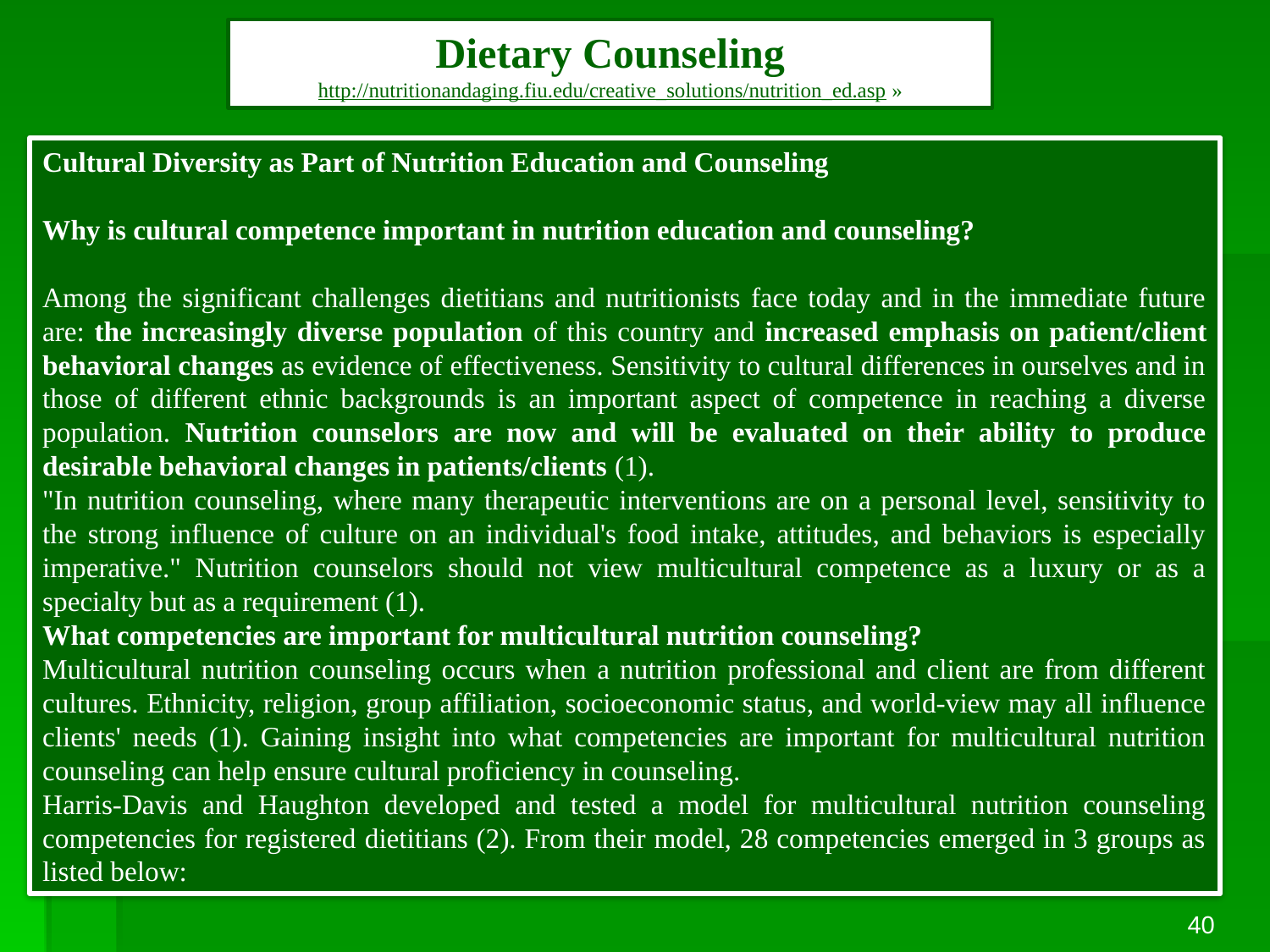

Dietary Counseling
http://nutritionandaging.fiu.edu/creative_solutions/nutrition_ed.asp »
Cultural Diversity as Part of Nutrition Education and Counseling

Why is cultural competence important in nutrition education and counseling?

Among the significant challenges dietitians and nutritionists face today and in the immediate future are: the increasingly diverse population of this country and increased emphasis on patient/client behavioral changes as evidence of effectiveness. Sensitivity to cultural differences in ourselves and in those of different ethnic backgrounds is an important aspect of competence in reaching a diverse population. Nutrition counselors are now and will be evaluated on their ability to produce desirable behavioral changes in patients/clients (1).
"In nutrition counseling, where many therapeutic interventions are on a personal level, sensitivity to the strong influence of culture on an individual's food intake, attitudes, and behaviors is especially imperative." Nutrition counselors should not view multicultural competence as a luxury or as a specialty but as a requirement (1).
What competencies are important for multicultural nutrition counseling?
Multicultural nutrition counseling occurs when a nutrition professional and client are from different cultures. Ethnicity, religion, group affiliation, socioeconomic status, and world-view may all influence clients' needs (1). Gaining insight into what competencies are important for multicultural nutrition counseling can help ensure cultural proficiency in counseling.
Harris-Davis and Haughton developed and tested a model for multicultural nutrition counseling competencies for registered dietitians (2). From their model, 28 competencies emerged in 3 groups as listed below:
CHS456
40